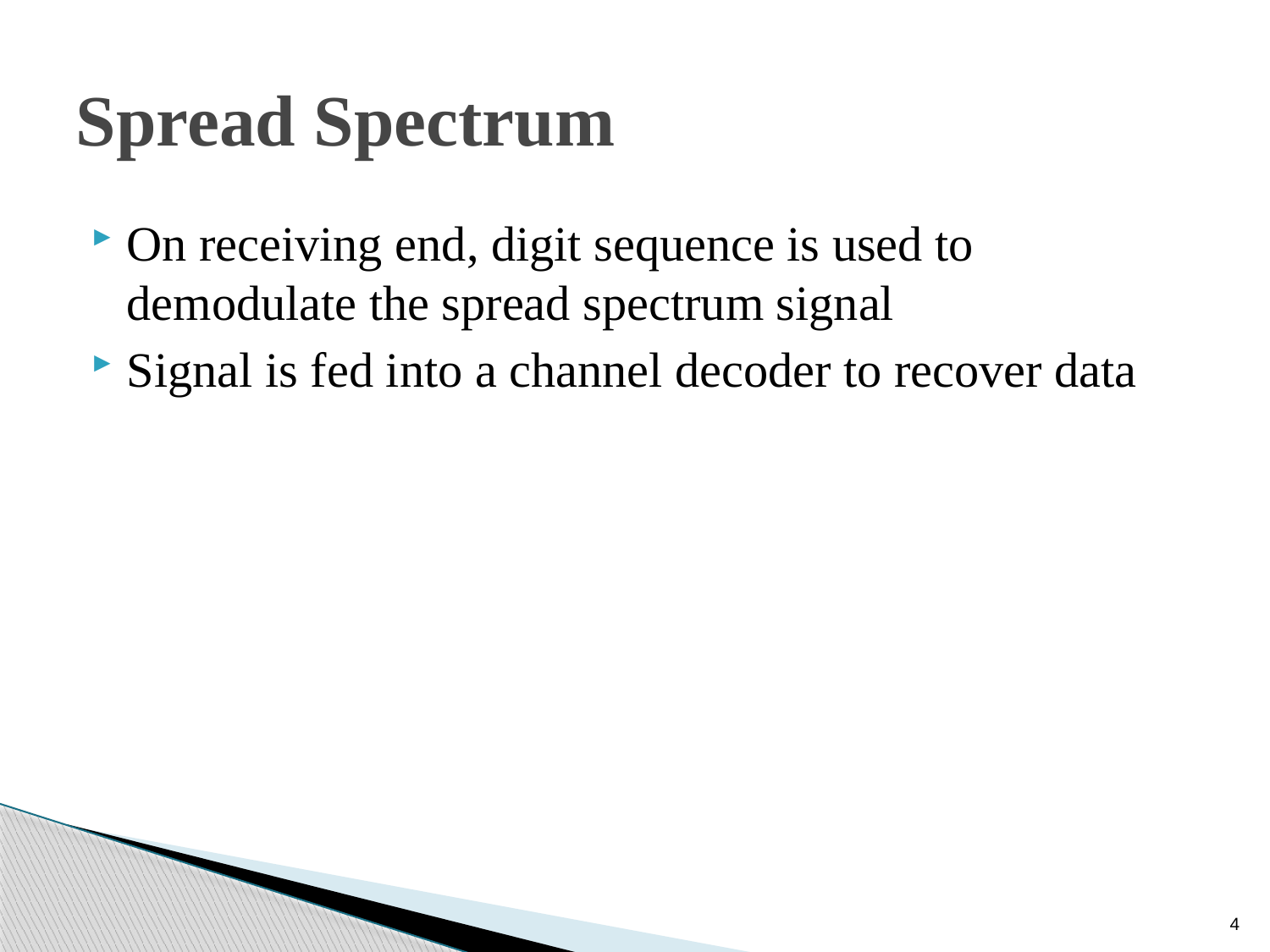

# Spread Spectrum
On receiving end, digit sequence is used to demodulate the spread spectrum signal
Signal is fed into a channel decoder to recover data
4